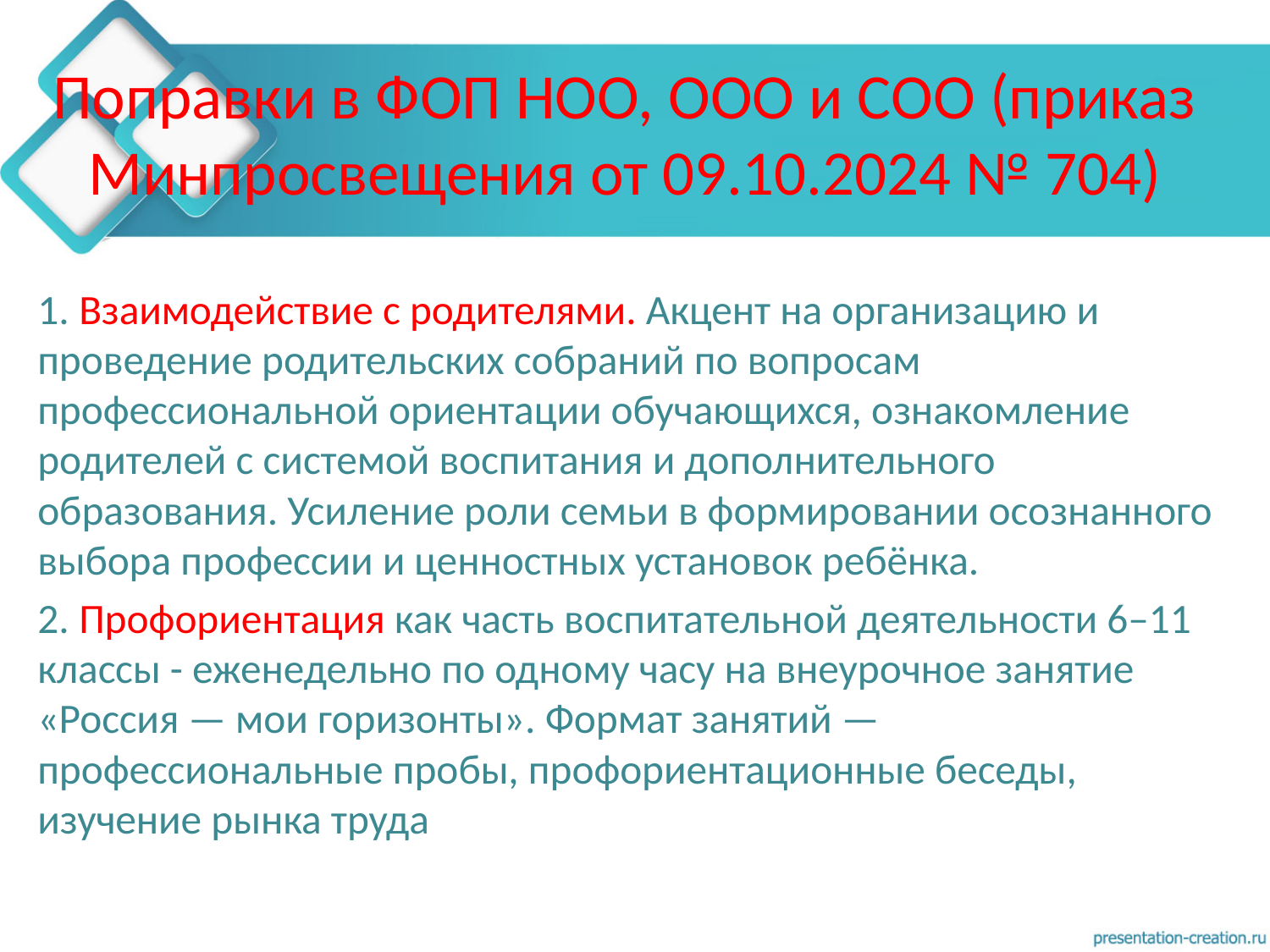

# Поправки в ФОП НОО, ООО и СОО (приказ Минпросвещения от 09.10.2024 № 704)
1. Взаимодействие с родителями. Акцент на организацию и проведение родительских собраний по вопросам профессиональной ориентации обучающихся, ознакомление родителей с системой воспитания и дополнительного образования. Усиление роли семьи в формировании осознанного выбора профессии и ценностных установок ребёнка.
2. Профориентация как часть воспитательной деятельности 6–11 классы - еженедельно по одному часу на внеурочное занятие «Россия — мои горизонты». Формат занятий — профессиональные пробы, профориентационные беседы, изучение рынка труда